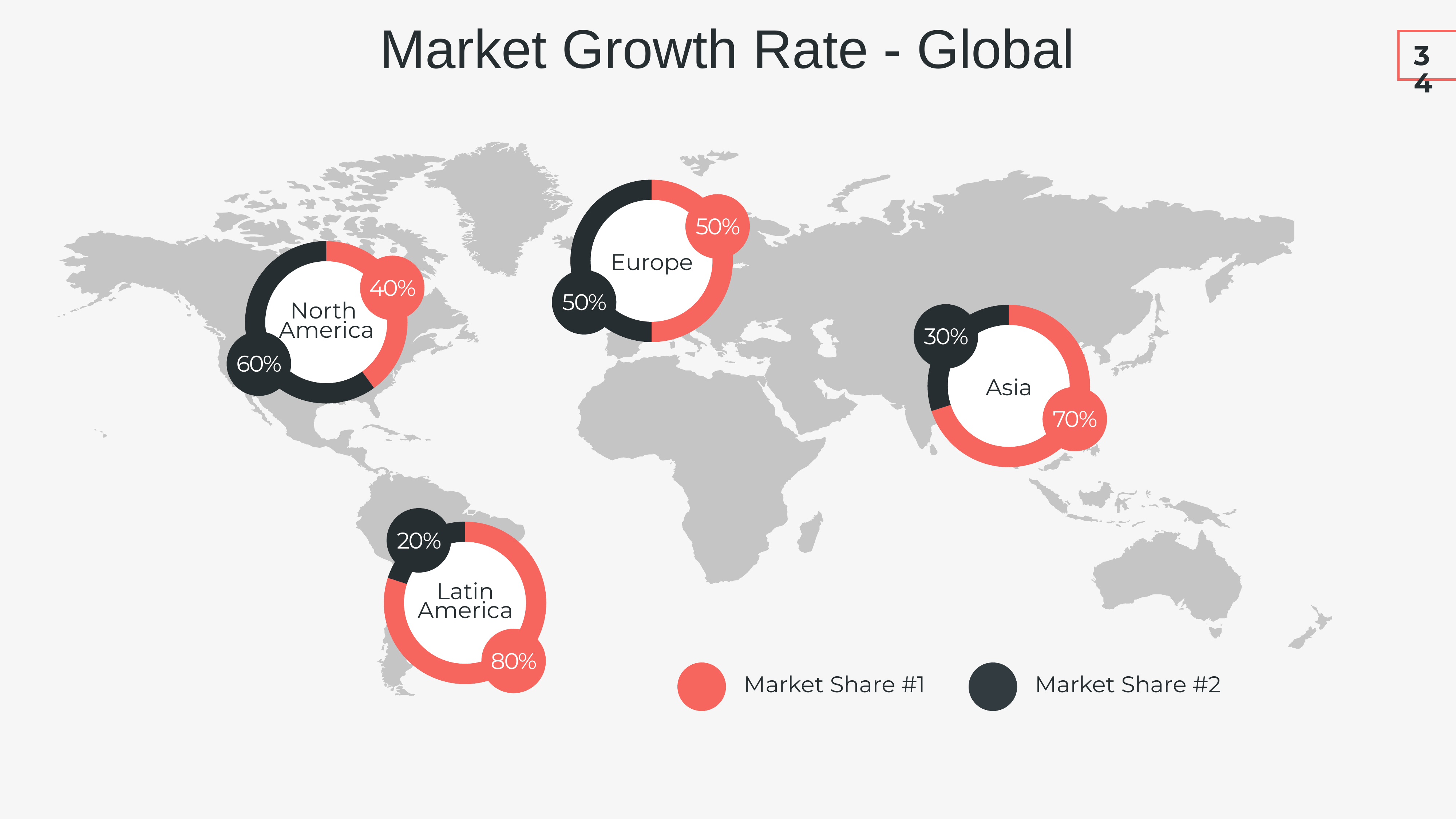

Market Growth Rate - Global
34

### Chart

| Category | 2017 |
|---|---|
| Background fill | 50.0 |
| Data | 50.0 |

50%

### Chart

| Category | 2017 |
|---|---|
| Background fill | 40.0 |
| Data | 60.0 |
Europe

40%
50%
North
America

### Chart

| Category | 2017 |
|---|---|
| Background fill | 70.0 |
| Data | 30.0 |
30%

60%
Asia

70%

### Chart

| Category | 2017 |
|---|---|
| Background fill | 80.0 |
| Data | 20.0 |
20%

Latin
America

80%

Market Share #1
Market Share #2